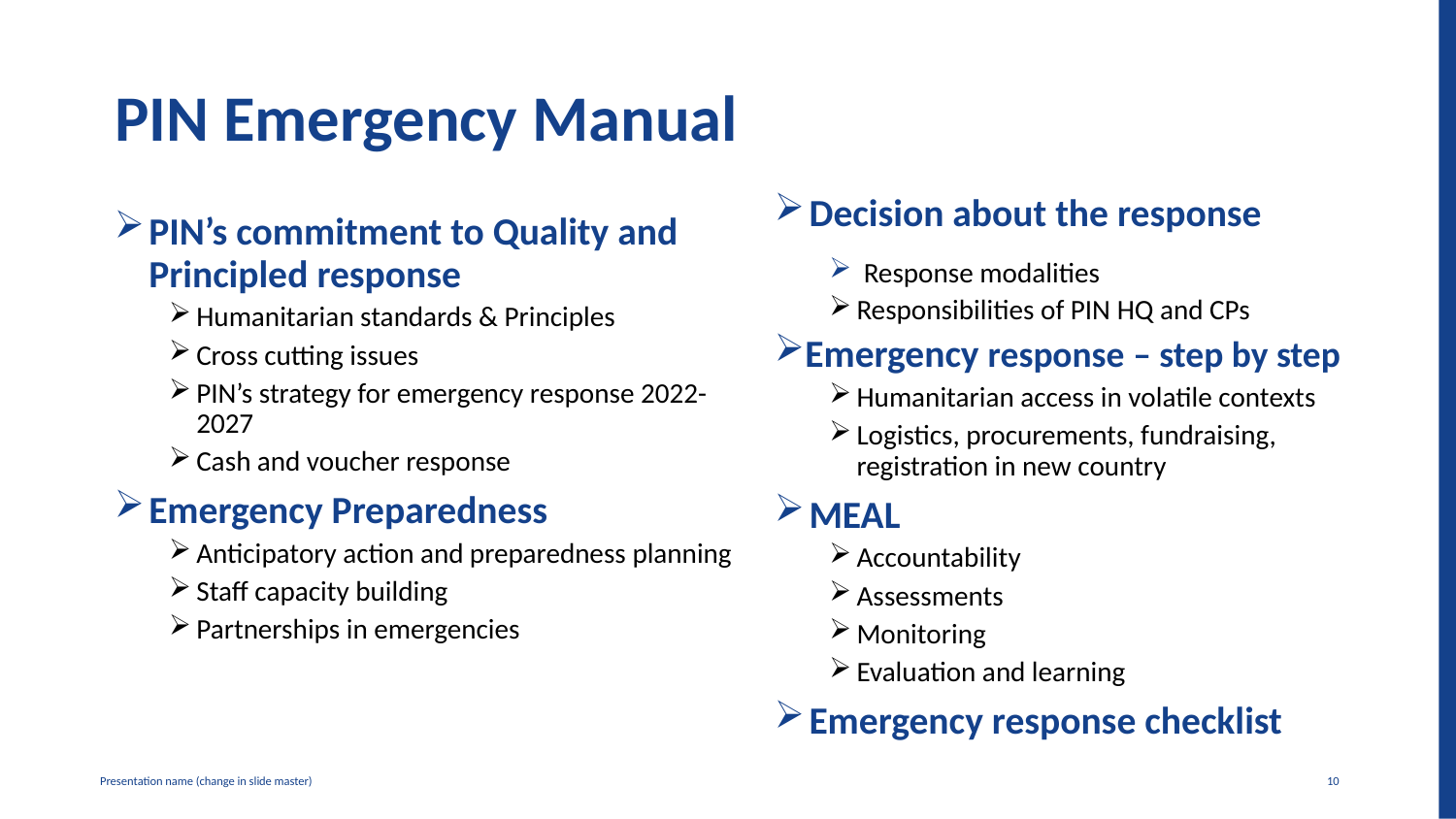

# PIN Emergency Manual

Decision about the response
Response modalities
Responsibilities of PIN HQ and CPs
Emergency response – step by step
Humanitarian access in volatile contexts
Logistics, procurements, fundraising, registration in new country
MEAL
Accountability
Assessments
Monitoring
Evaluation and learning
Emergency response checklist

PIN’s commitment to Quality and Principled response
Humanitarian standards & Principles
Cross cutting issues
PIN’s strategy for emergency response 2022-2027
Cash and voucher response
Emergency Preparedness
Anticipatory action and preparedness planning
Staff capacity building
Partnerships in emergencies